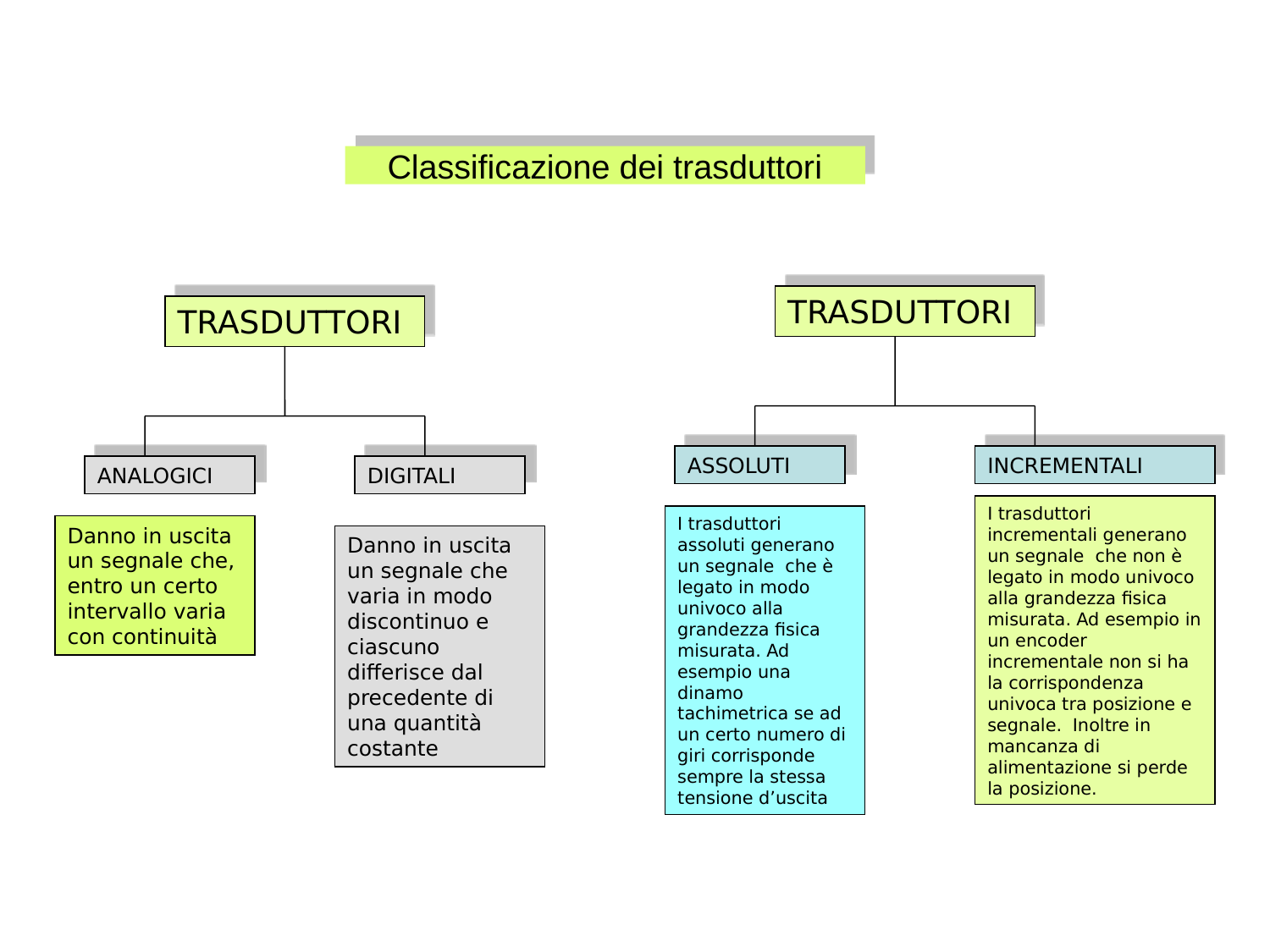

# Classificazione dei trasduttori
TRASDUTTORI
TRASDUTTORI

ASSOLUTI
INCREMENTALI
ANALOGICI
DIGITALI
I trasduttori incrementali generano un segnale  che non è legato in modo univoco alla grandezza fisica misurata. Ad esempio in un encoder incrementale non si ha la corrispondenza univoca tra posizione e segnale.  Inoltre in mancanza di alimentazione si perde la posizione.
I trasduttori assoluti generano un segnale  che è legato in modo univoco alla grandezza fisica misurata. Ad esempio una dinamo tachimetrica se ad un certo numero di giri corrisponde sempre la stessa tensione d’uscita
Danno in uscita un segnale che, entro un certo intervallo varia con continuità
Danno in uscita un segnale che varia in modo discontinuo e ciascuno differisce dal precedente di una quantità costante